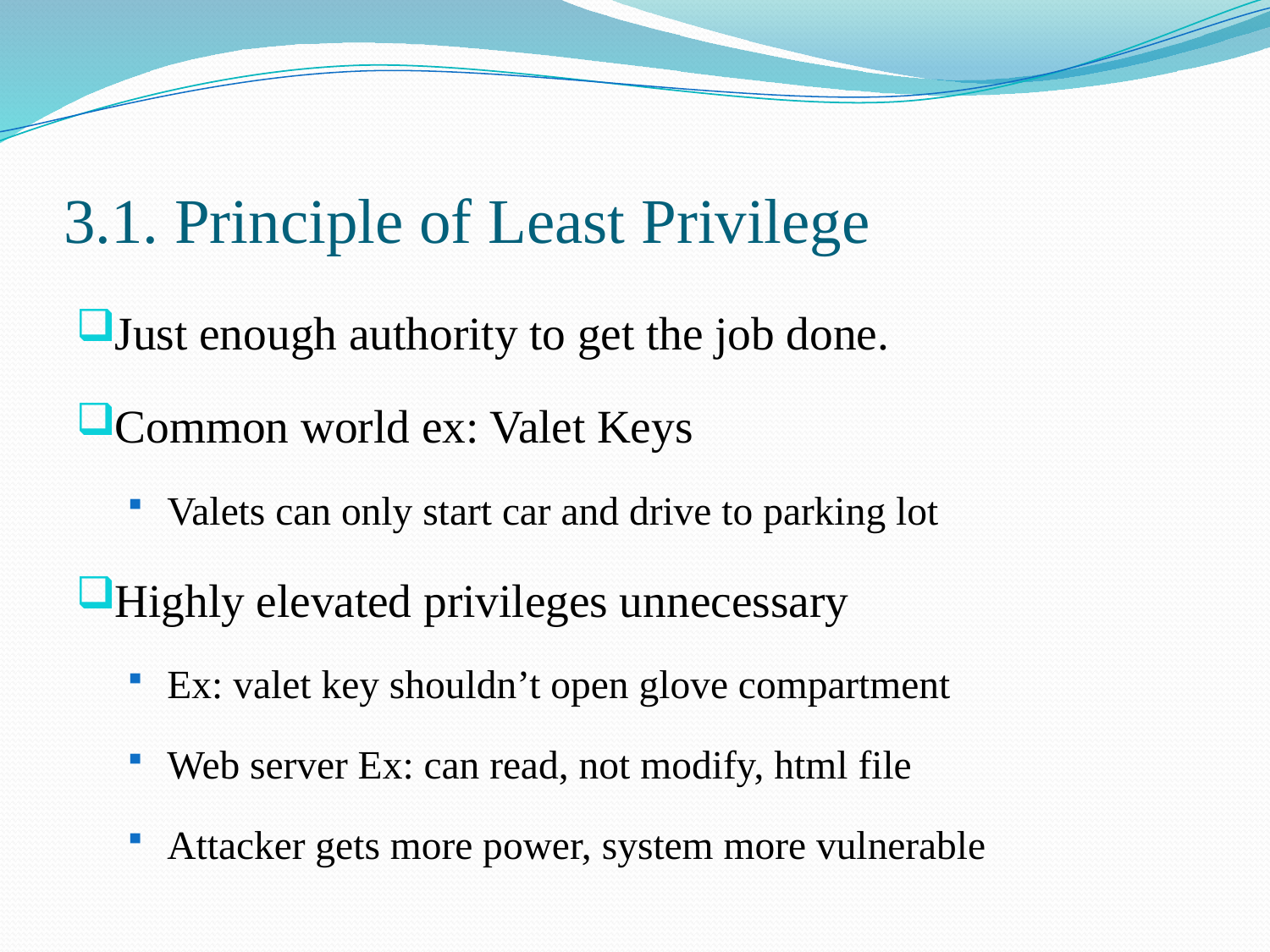

# 3.1. Principle of Least Privilege
Just enough authority to get the job done.
Common world ex: Valet Keys
Valets can only start car and drive to parking lot
Highly elevated privileges unnecessary
Ex: valet key shouldn’t open glove compartment
Web server Ex: can read, not modify, html file
Attacker gets more power, system more vulnerable